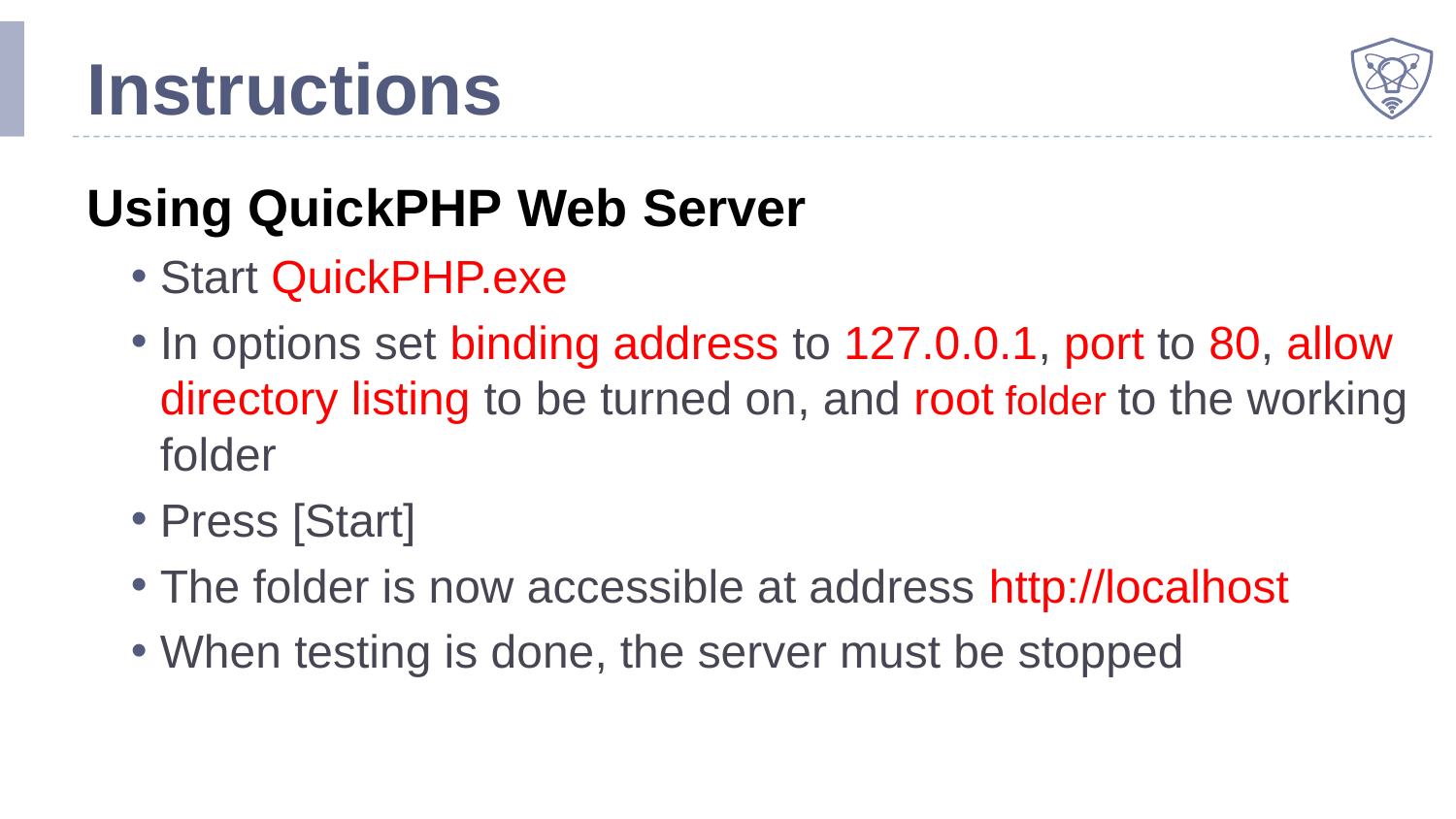

# Instructions
Using QuickPHP Web Server
Start QuickPHP.exe
In options set binding address to 127.0.0.1, port to 80, allow directory listing to be turned on, and root folder to the working folder
Press [Start]
The folder is now accessible at address http://localhost
When testing is done, the server must be stopped